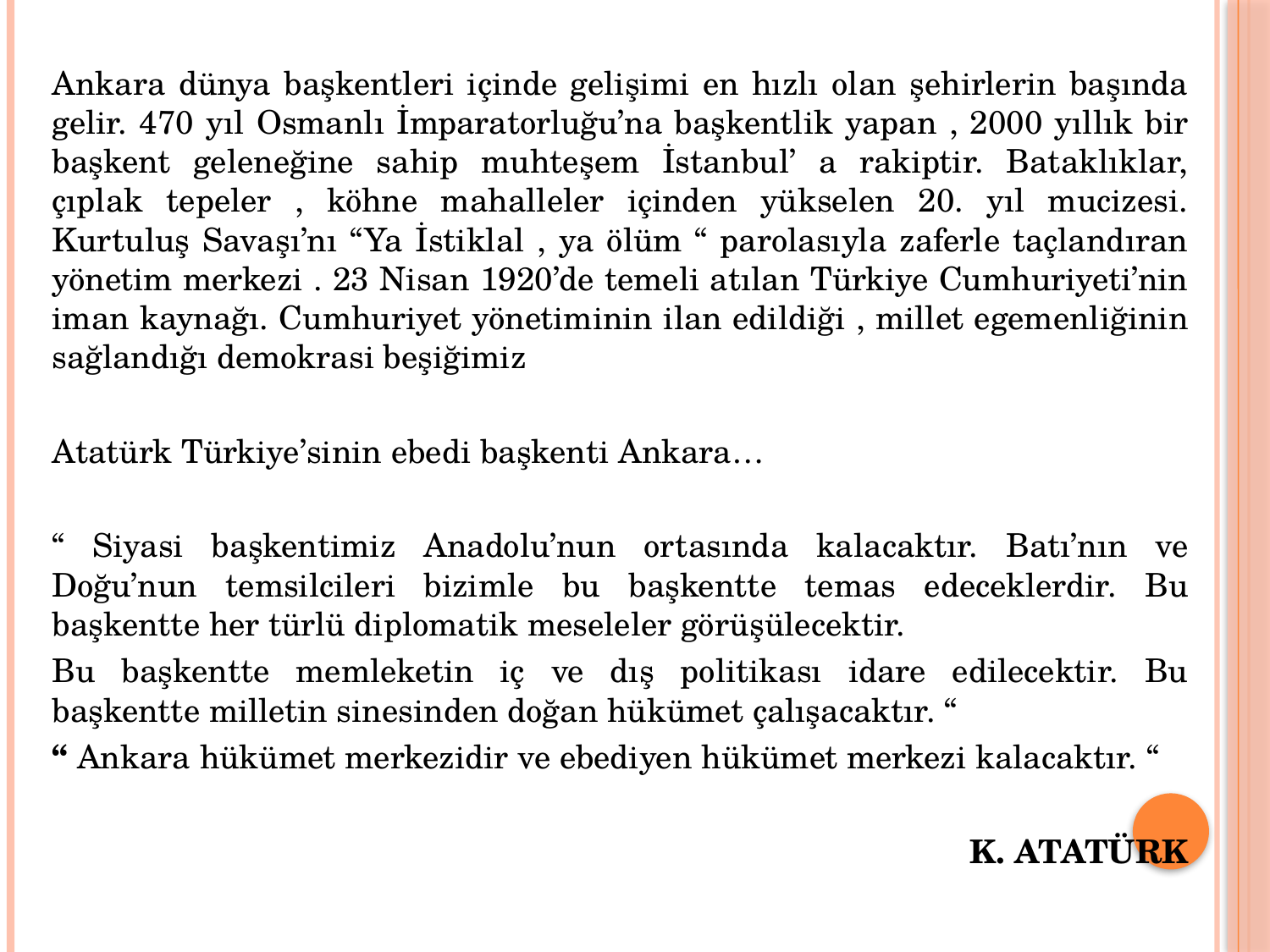

Ankara dünya başkentleri içinde gelişimi en hızlı olan şehirlerin başında gelir. 470 yıl Osmanlı İmparatorluğu’na başkentlik yapan , 2000 yıllık bir başkent geleneğine sahip muhteşem İstanbul’ a rakiptir. Bataklıklar, çıplak tepeler , köhne mahalleler içinden yükselen 20. yıl mucizesi. Kurtuluş Savaşı’nı “Ya İstiklal , ya ölüm “ parolasıyla zaferle taçlandıran yönetim merkezi . 23 Nisan 1920’de temeli atılan Türkiye Cumhuriyeti’nin iman kaynağı. Cumhuriyet yönetiminin ilan edildiği , millet egemenliğinin sağlandığı demokrasi beşiğimiz

Atatürk Türkiye’sinin ebedi başkenti Ankara…

“ Siyasi başkentimiz Anadolu’nun ortasında kalacaktır. Batı’nın ve Doğu’nun temsilcileri bizimle bu başkentte temas edeceklerdir. Bu başkentte her türlü diplomatik meseleler görüşülecektir.
Bu başkentte memleketin iç ve dış politikası idare edilecektir. Bu başkentte milletin sinesinden doğan hükümet çalışacaktır. “
“ Ankara hükümet merkezidir ve ebediyen hükümet merkezi kalacaktır. “

    K. ATATÜRK